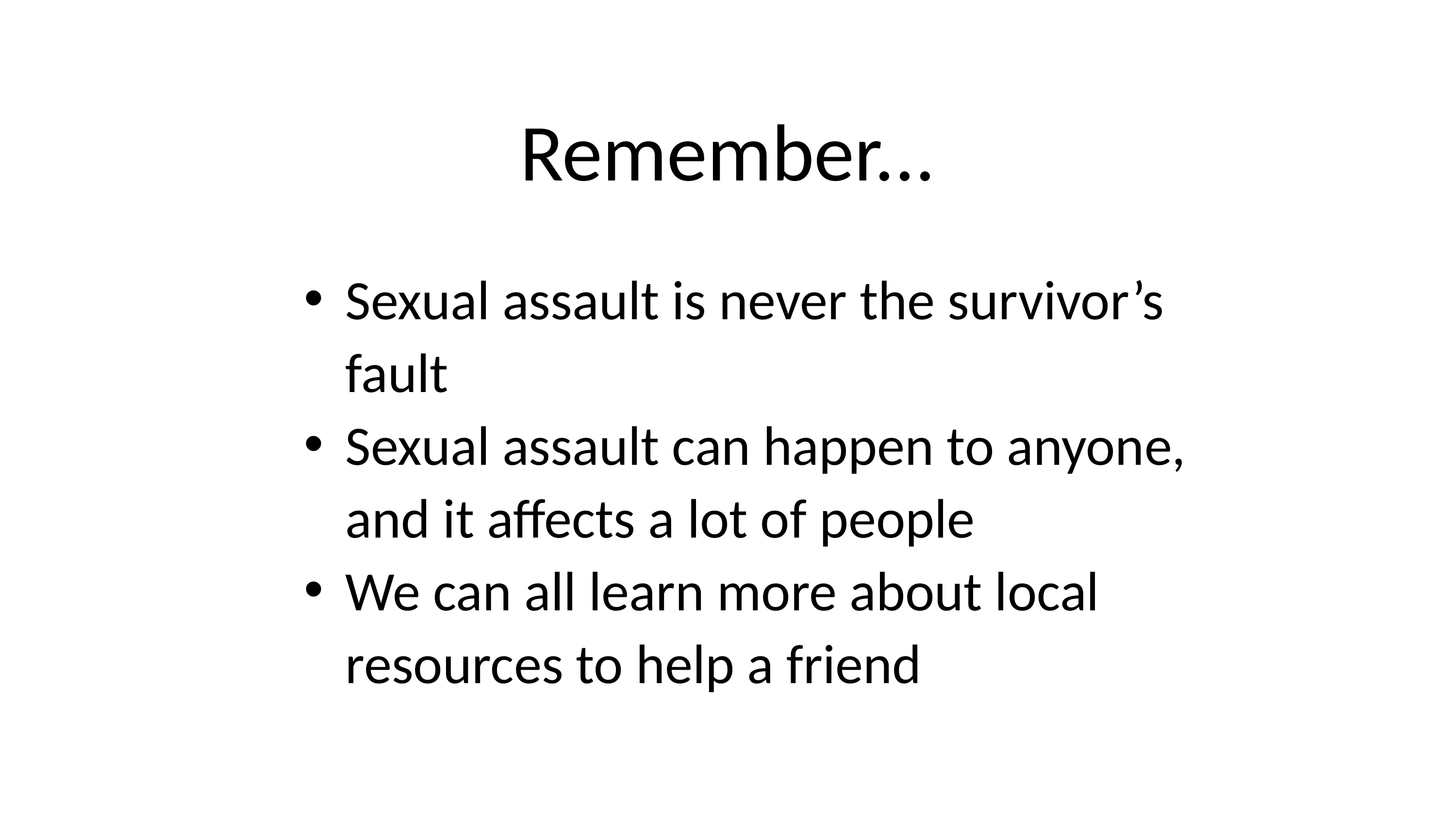

Remember...
Sexual assault is never the survivor’s fault
Sexual assault can happen to anyone, and it affects a lot of people
We can all learn more about local resources to help a friend